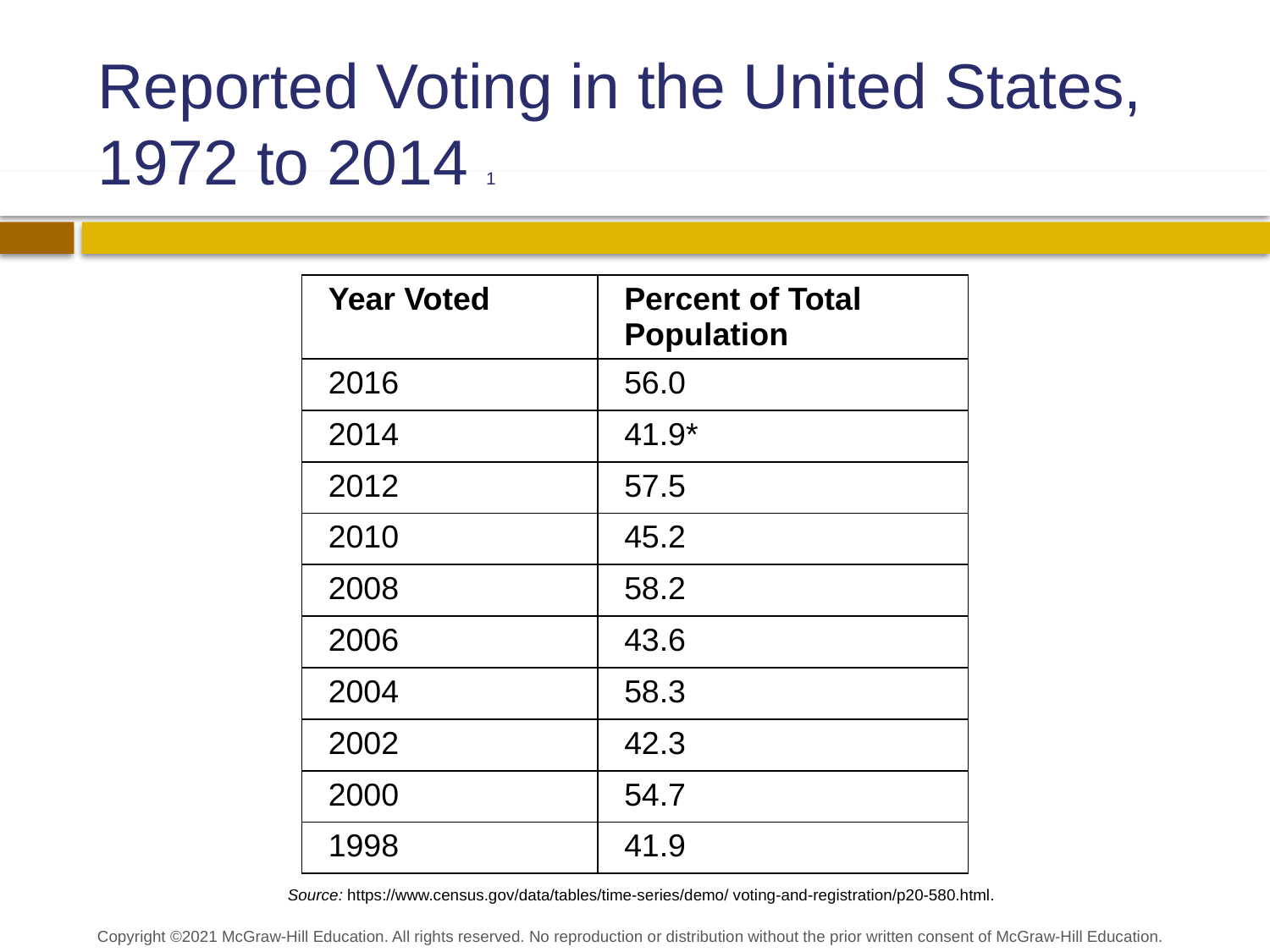

# Reported Voting in the United States, 1972 to 2014 1
| Year Voted | Percent of Total Population |
| --- | --- |
| 2016 | 56.0 |
| 2014 | 41.9\* |
| 2012 | 57.5 |
| 2010 | 45.2 |
| 2008 | 58.2 |
| 2006 | 43.6 |
| 2004 | 58.3 |
| 2002 | 42.3 |
| 2000 | 54.7 |
| 1998 | 41.9 |
Source: https://www.census.gov/data/tables/time-series/demo/ voting-and-registration/p20-580.html.